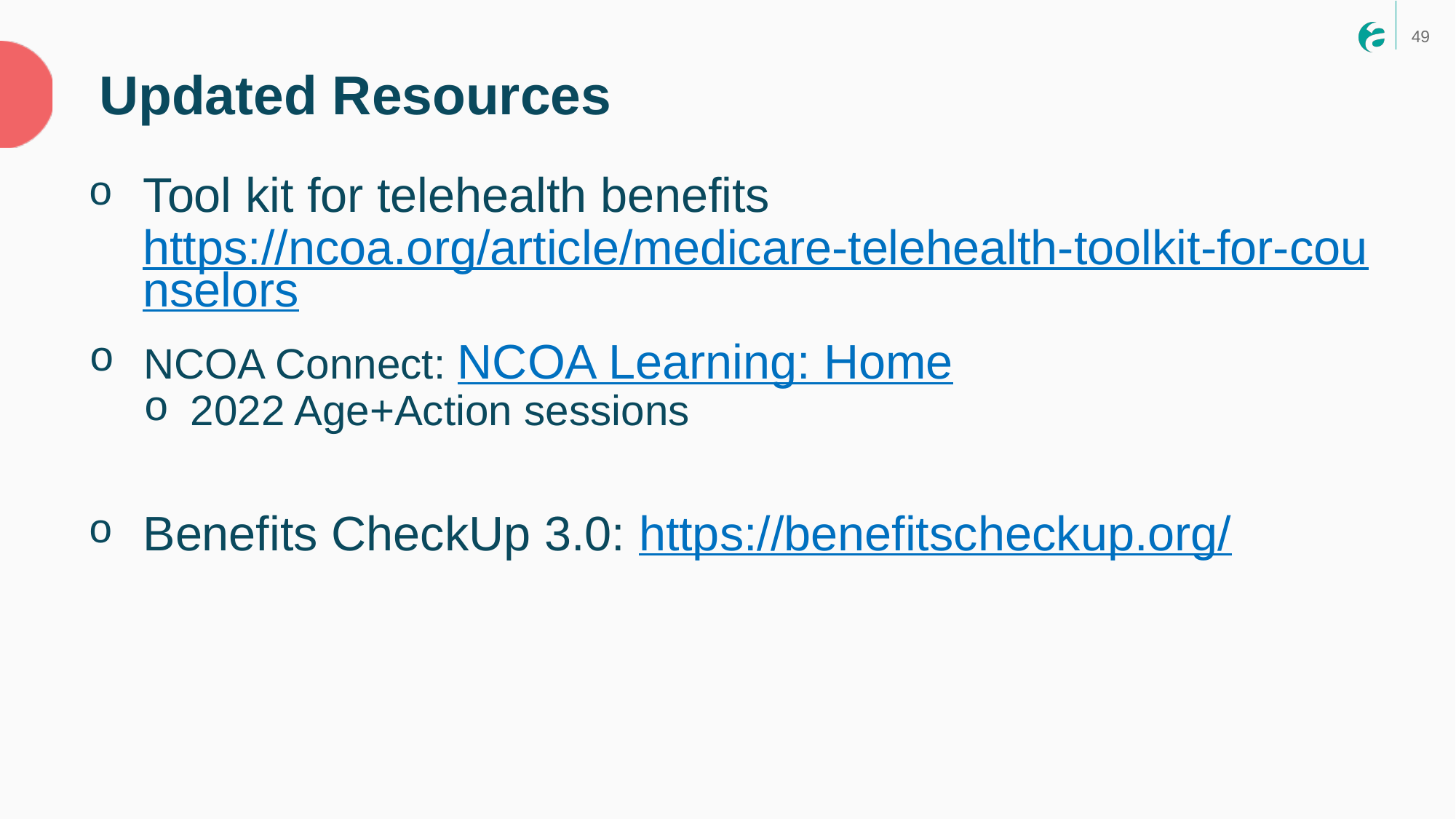

49

Updated Resources
Tool kit for telehealth benefits  https://ncoa.org/article/medicare-telehealth-toolkit-for-counselors
NCOA Connect: NCOA Learning: Home
2022 Age+Action sessions

Benefits CheckUp 3.0: https://benefitscheckup.org/